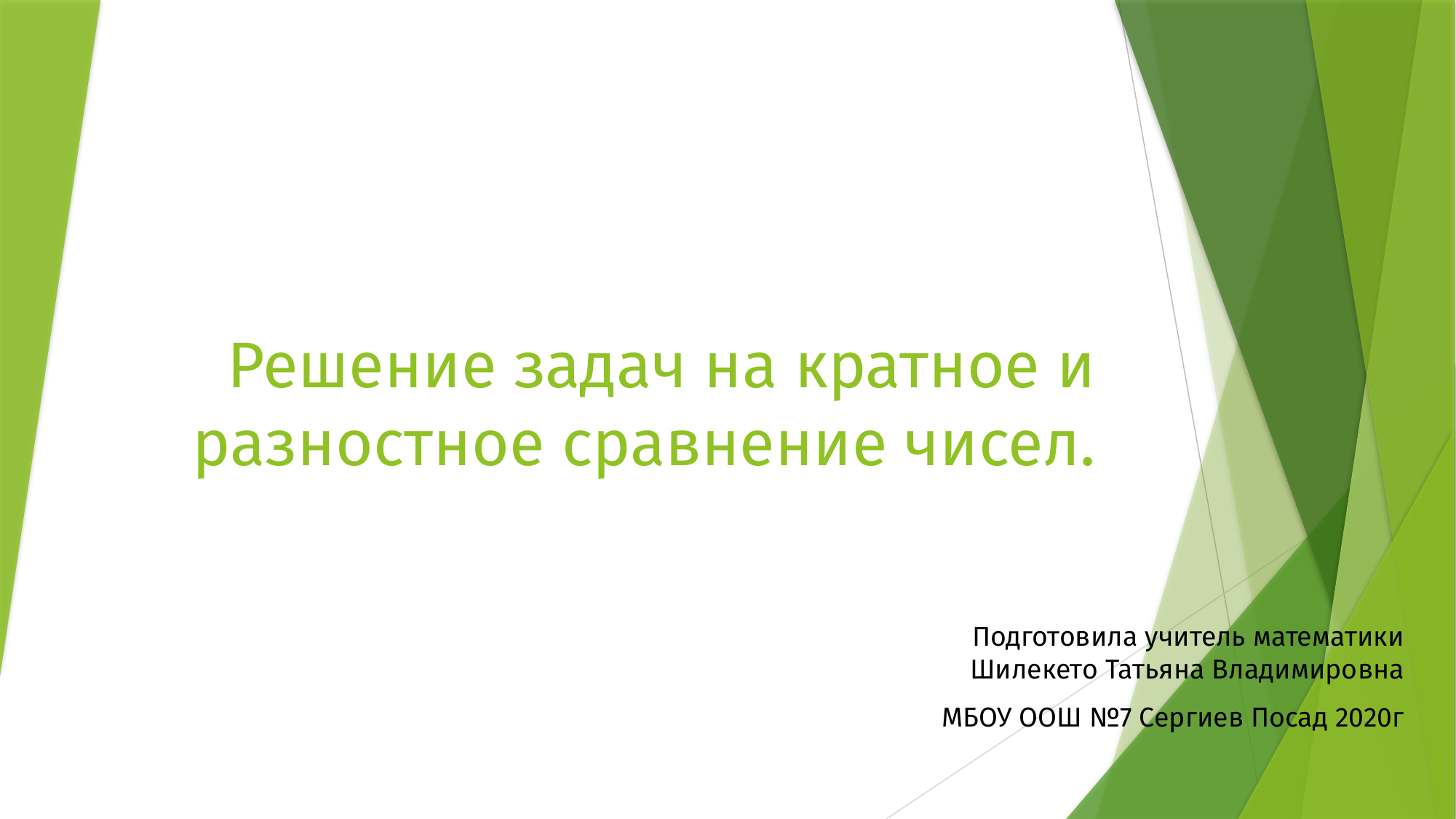

# Решение задач на кратное и разностное сравнение чисел.
Подготовила учитель математики Шилекето Татьяна Владимировна
МБОУ ООШ №7 Сергиев Посад 2020г